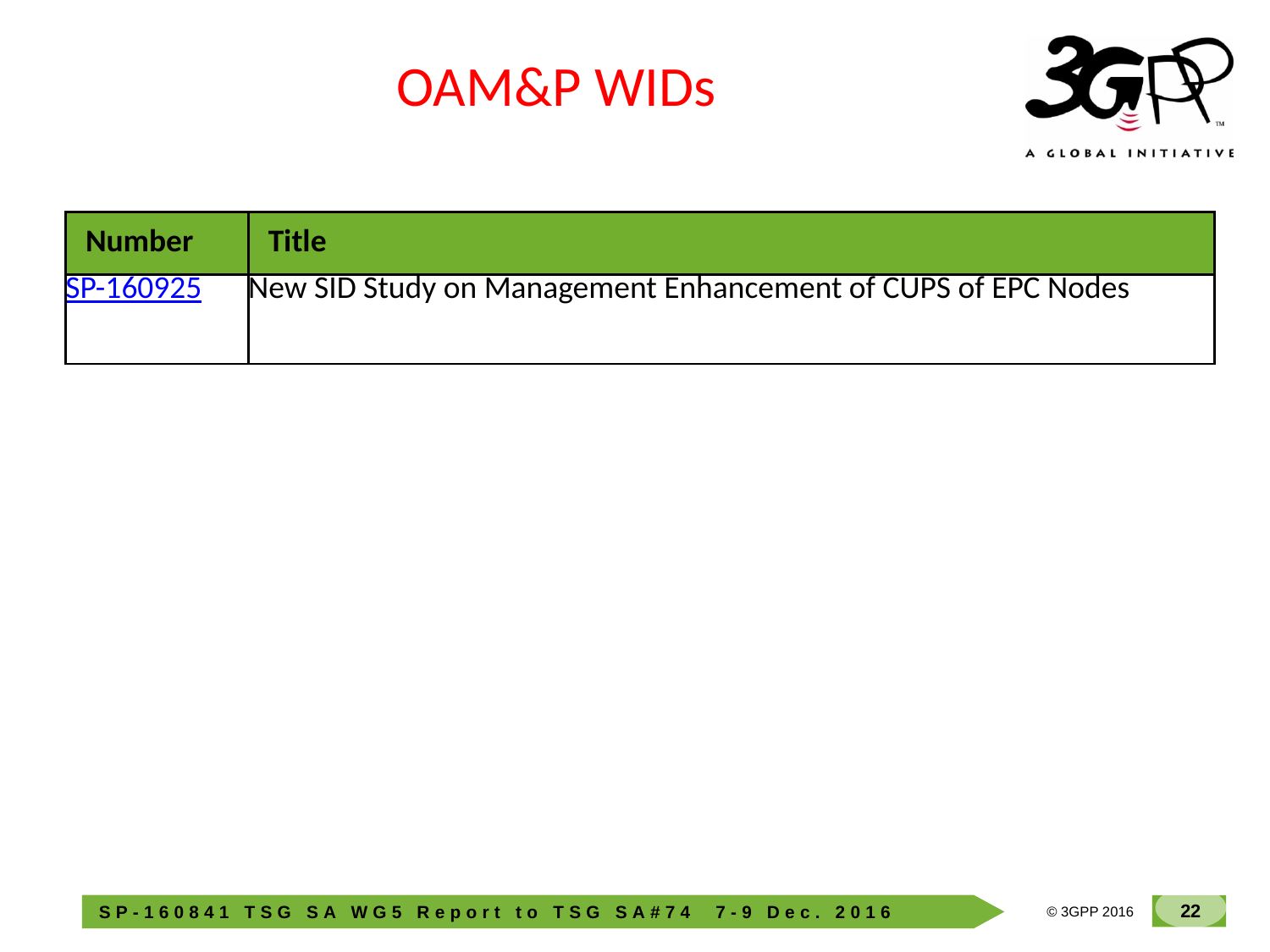

OAM&P WIDs
| Number | Title |
| --- | --- |
| SP-160925 | New SID Study on Management Enhancement of CUPS of EPC Nodes |